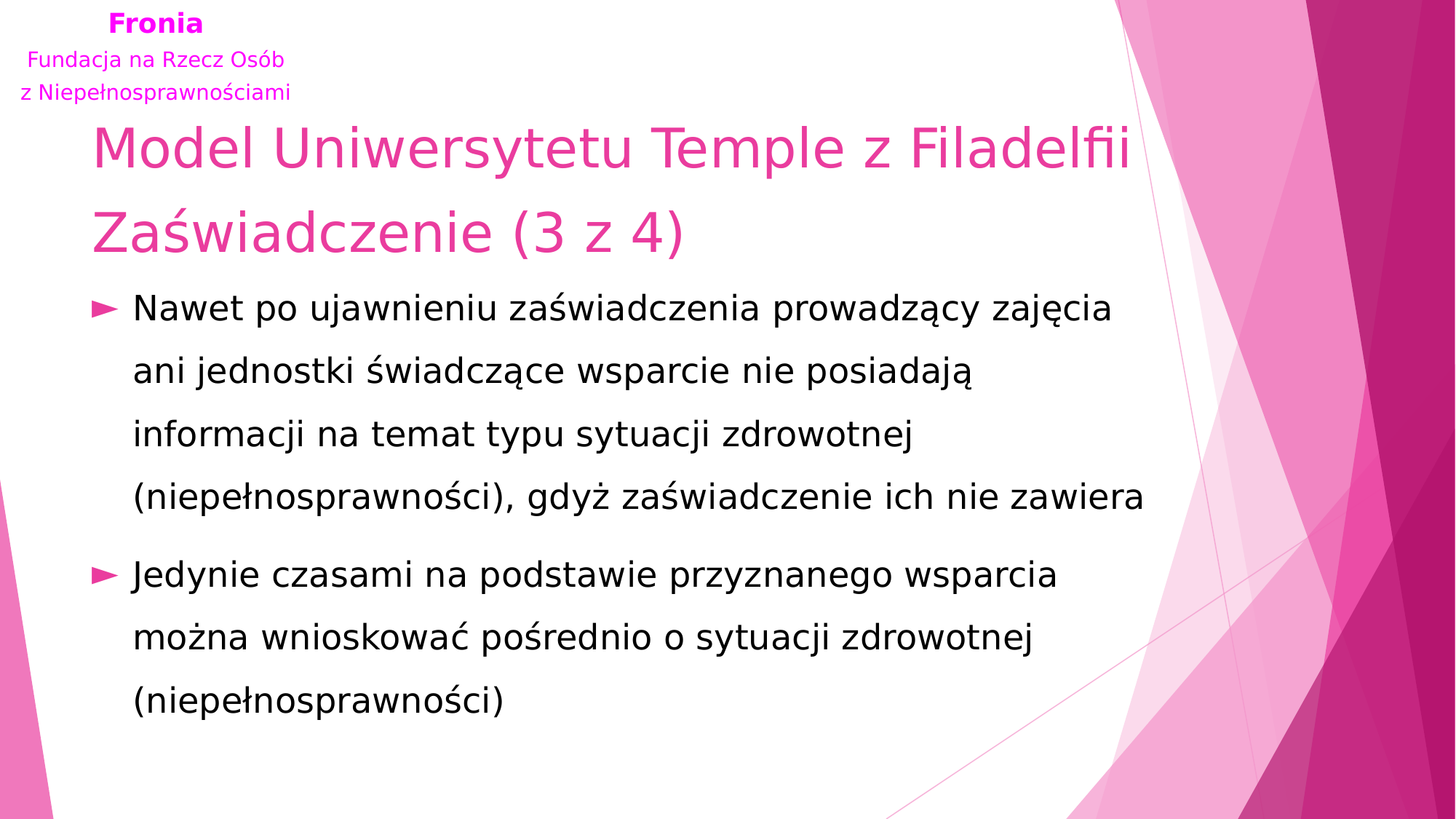

# Model Uniwersytetu Temple z Filadelfii Zaświadczenie (3 z 4)
Nawet po ujawnieniu zaświadczenia prowadzący zajęcia ani jednostki świadczące wsparcie nie posiadają informacji na temat typu sytuacji zdrowotnej (niepełnosprawności), gdyż zaświadczenie ich nie zawiera
Jedynie czasami na podstawie przyznanego wsparcia można wnioskować pośrednio o sytuacji zdrowotnej (niepełnosprawności)